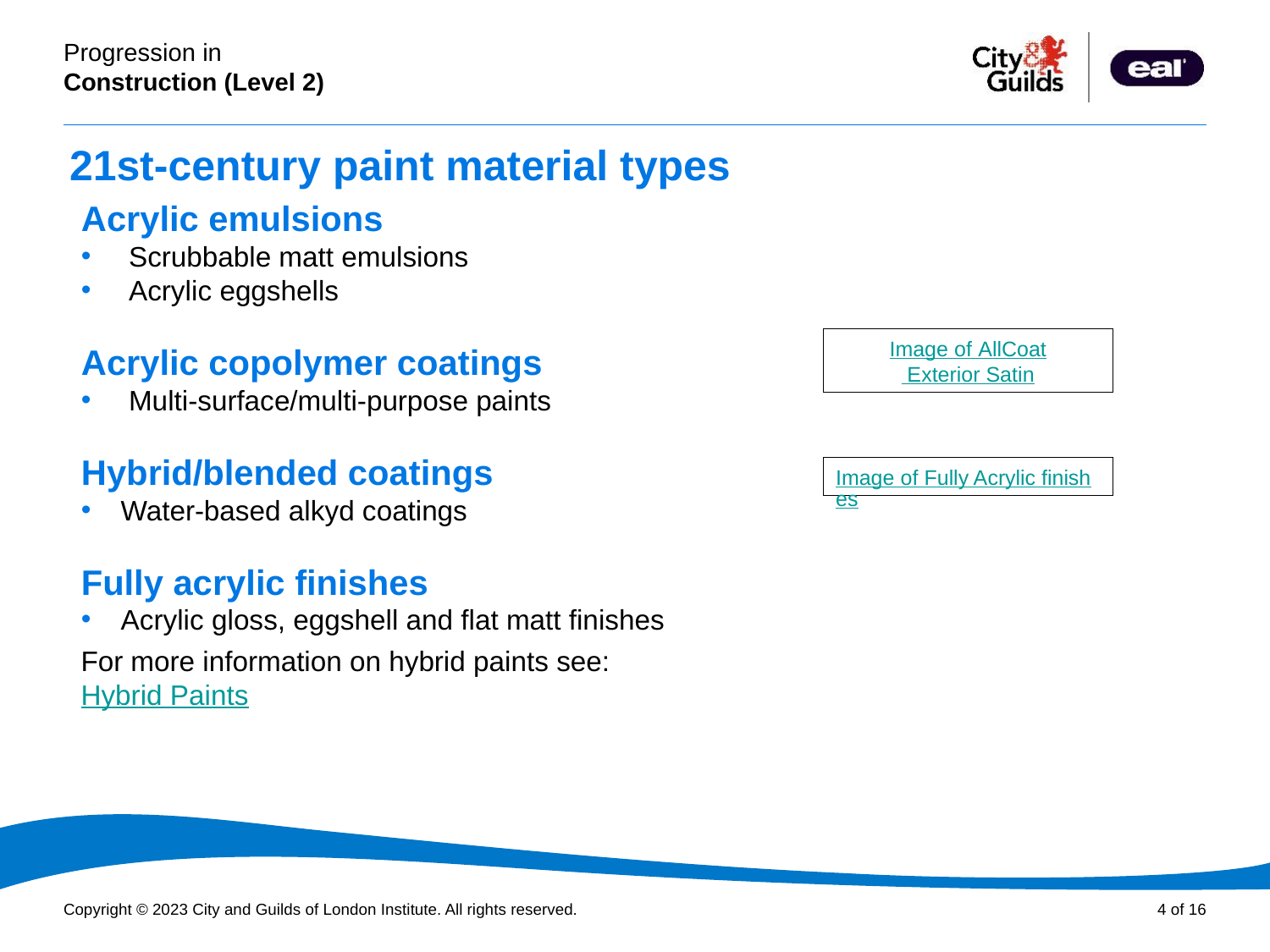

# 21st-century paint material types
Acrylic emulsions
Scrubbable matt emulsions
Acrylic eggshells

Acrylic copolymer coatings
Multi-surface/multi-purpose paints

Hybrid/blended coatings
Water-based alkyd coatings

Fully acrylic finishes
Acrylic gloss, eggshell and flat matt finishes

Image of AllCoat Exterior Satin
Image of Fully Acrylic finishes
For more information on hybrid paints see: Hybrid Paints